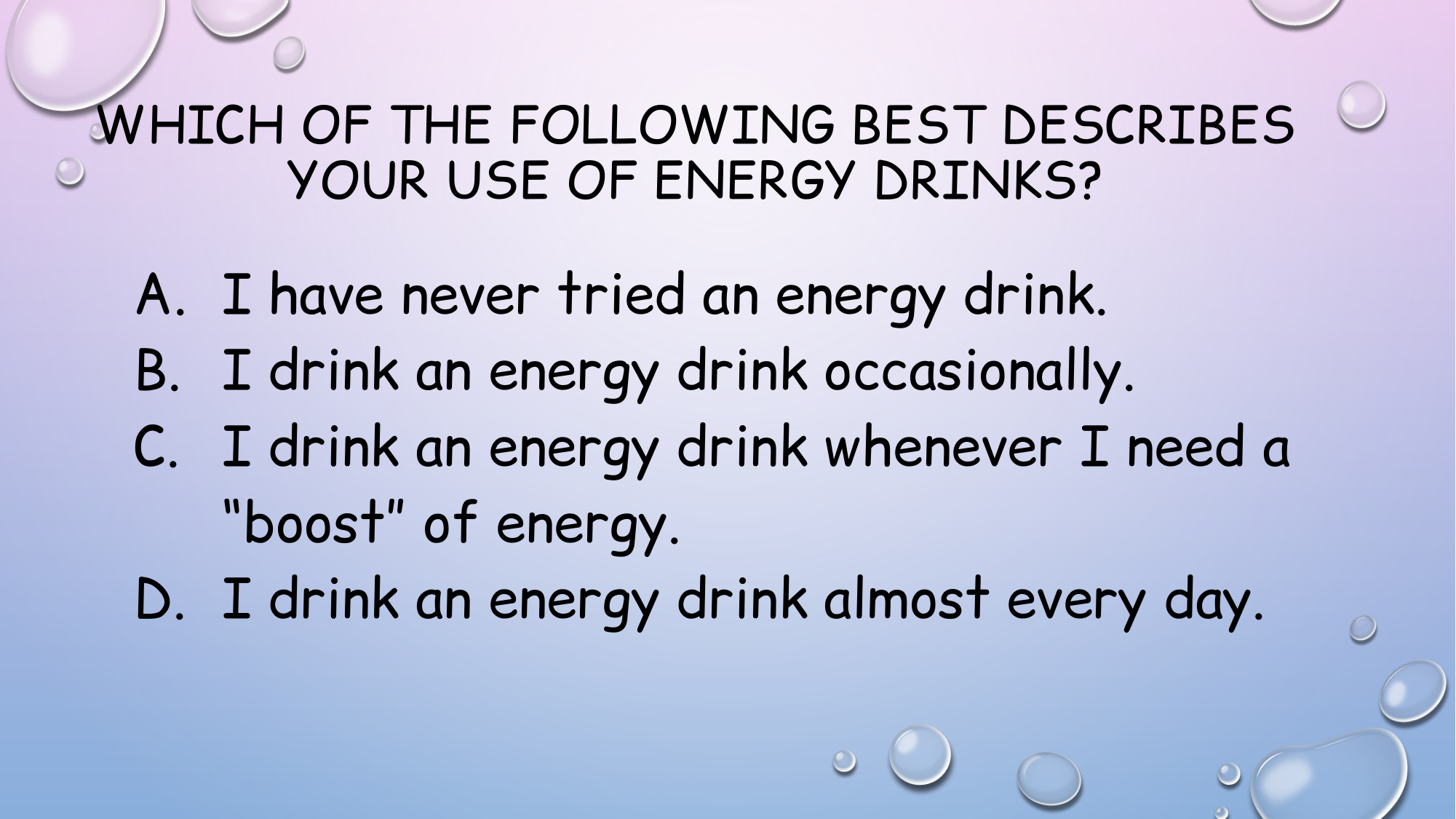

Which of the following best describes your use of energy drinks?
| I have never tried an energy drink. I drink an energy drink occasionally. I drink an energy drink whenever I need a “boost” of energy. I drink an energy drink almost every day. |
| --- |